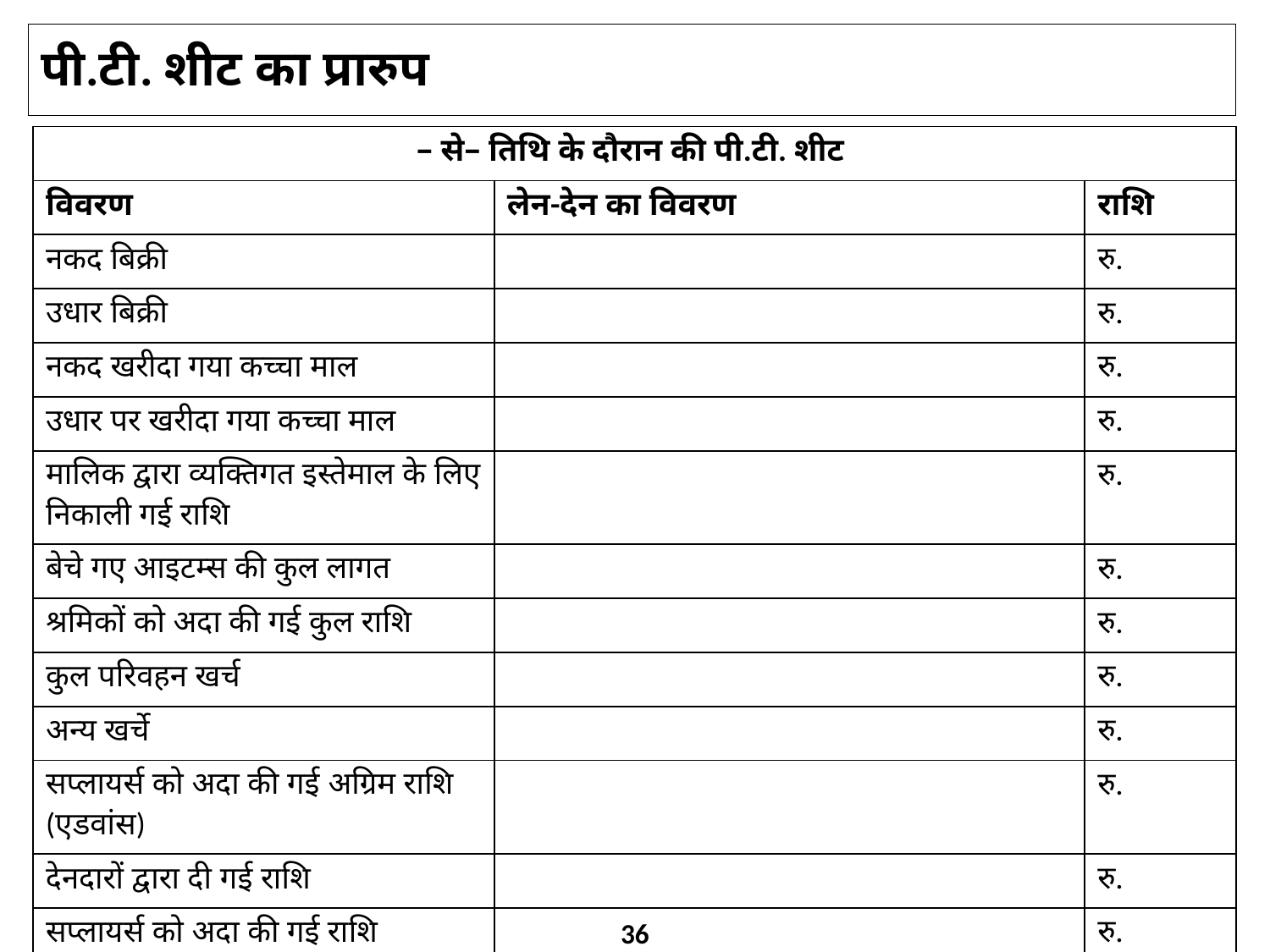

# पी.टी. शीट का प्रारुप
| – से– तिथि के दौरान की पी.टी. शीट |  |  |
| --- | --- | --- |
| विवरण | लेन-देन का विवरण | राशि |
| नकद बिक्री |  | रु. |
| उधार बिक्री |  | रु. |
| नकद खरीदा गया कच्चा माल |  | रु. |
| उधार पर खरीदा गया कच्चा माल |  | रु. |
| मालिक द्वारा व्यक्तिगत इस्तेमाल के लिए निकाली गई राशि |  | रु. |
| बेचे गए आइटम्स की कुल लागत |  | रु. |
| श्रमिकों को अदा की गई कुल राशि |  | रु. |
| कुल परिवहन खर्च |  | रु. |
| अन्य खर्चे |  | रु. |
| सप्लायर्स को अदा की गई अग्रिम राशि (एडवांस) |  | रु. |
| देनदारों द्वारा दी गई राशि |  | रु. |
| सप्लायर्स को अदा की गई राशि |  | रु. |
| व्यापार में जोड़ा गया नकद |  | रु. |
36